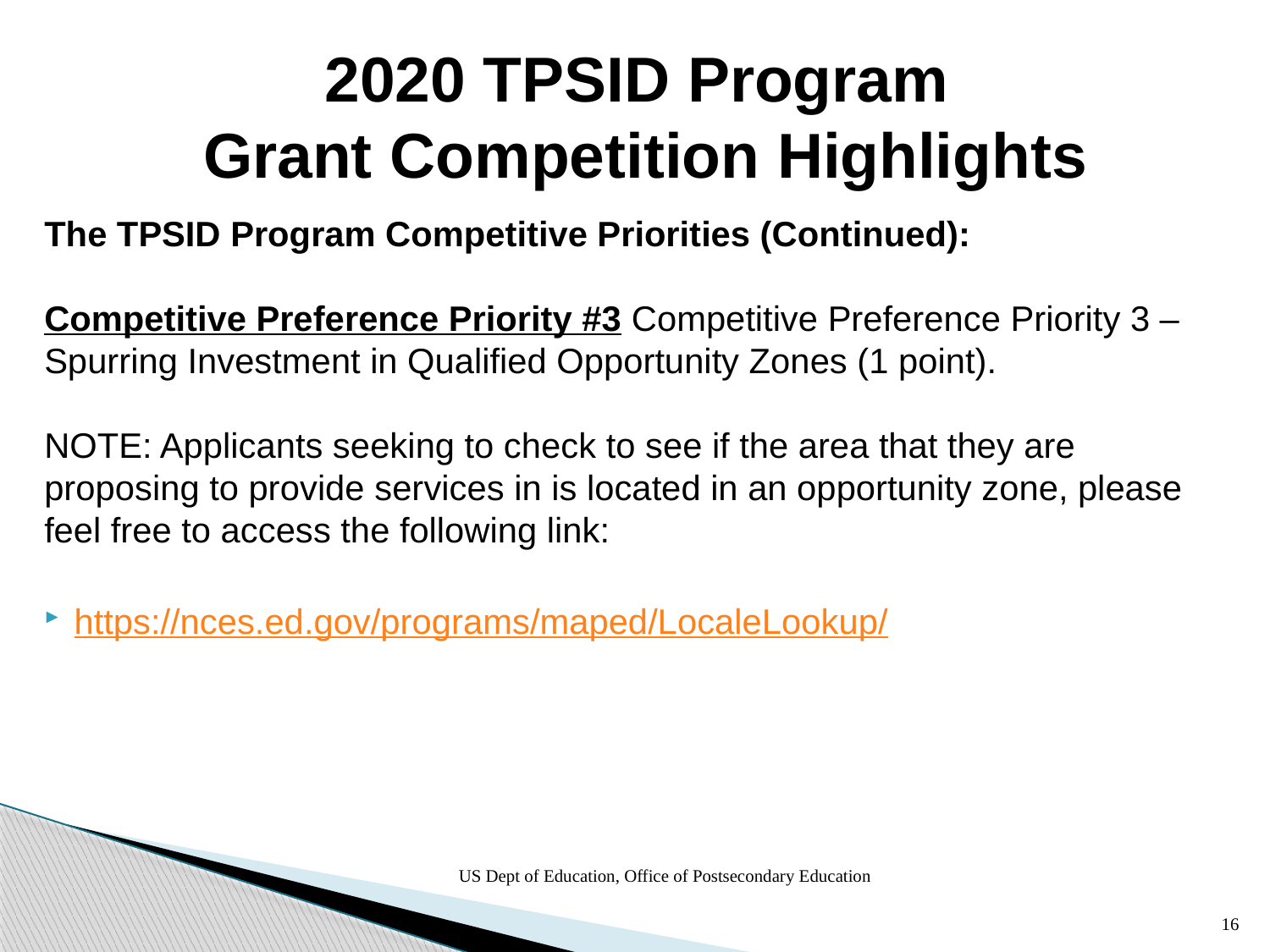

2020 TPSID Program
Grant Competition Highlights
The TPSID Program Competitive Priorities (Continued):

Competitive Preference Priority #3 Competitive Preference Priority 3 – Spurring Investment in Qualified Opportunity Zones (1 point).

NOTE: Applicants seeking to check to see if the area that they are proposing to provide services in is located in an opportunity zone, please feel free to access the following link:

https://nces.ed.gov/programs/maped/LocaleLookup/

US Dept of Education, Office of Postsecondary Education
16